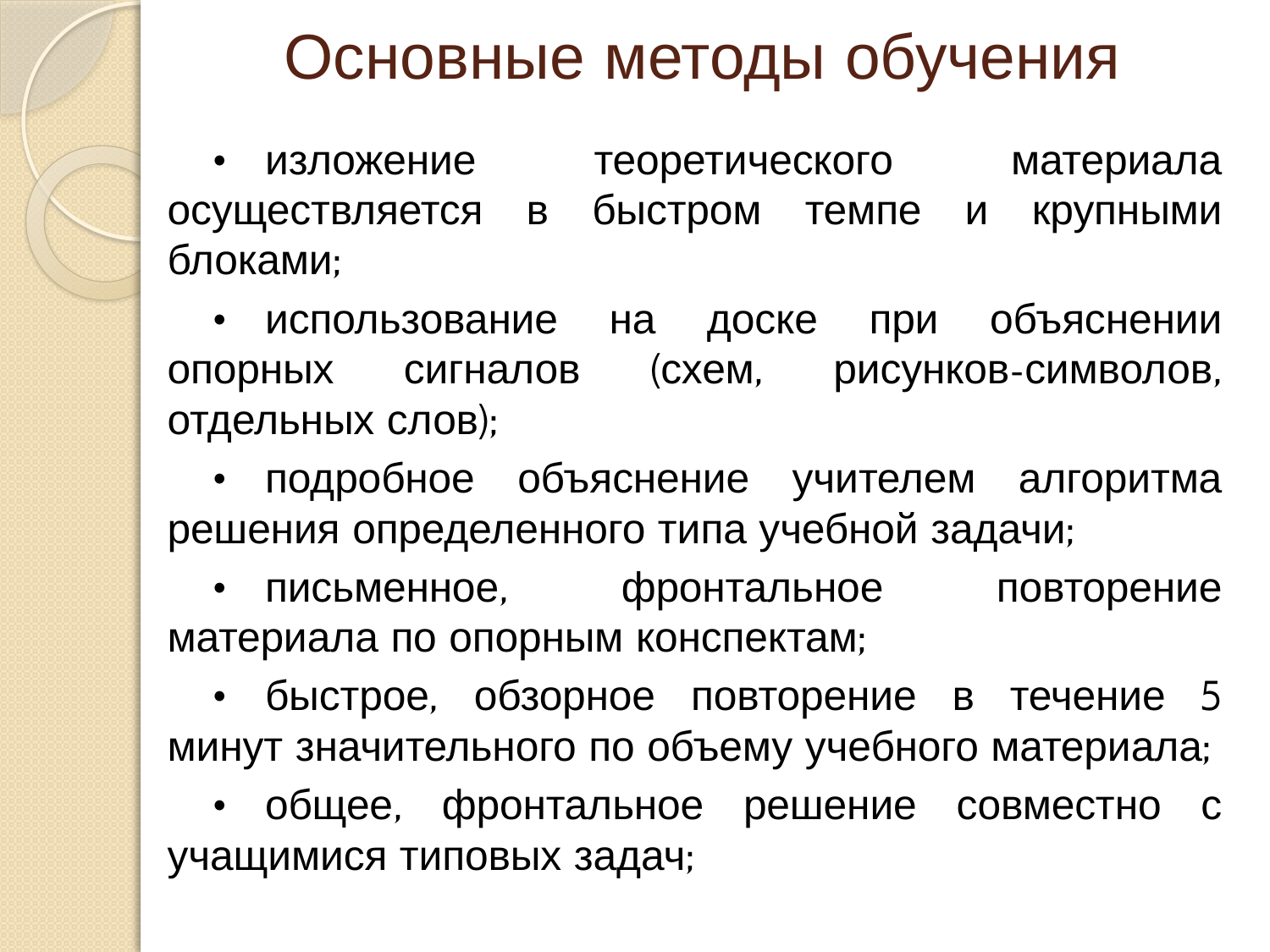

# Основные методы обучения
•	изложение теоретического материала осуществляется в быстром темпе и крупными блоками;
•	использование на доске при объяснении опорных сигналов (схем, рисунков-символов, отдельных слов);
•	подробное объяснение учителем алгоритма решения определенного типа учебной задачи;
•	письменное, фронтальное повторение материала по опорным конспектам;
•	быстрое, обзорное повторение в течение 5 минут значительного по объему учебного материала;
•	общее, фронтальное решение совместно с учащимися типовых задач;